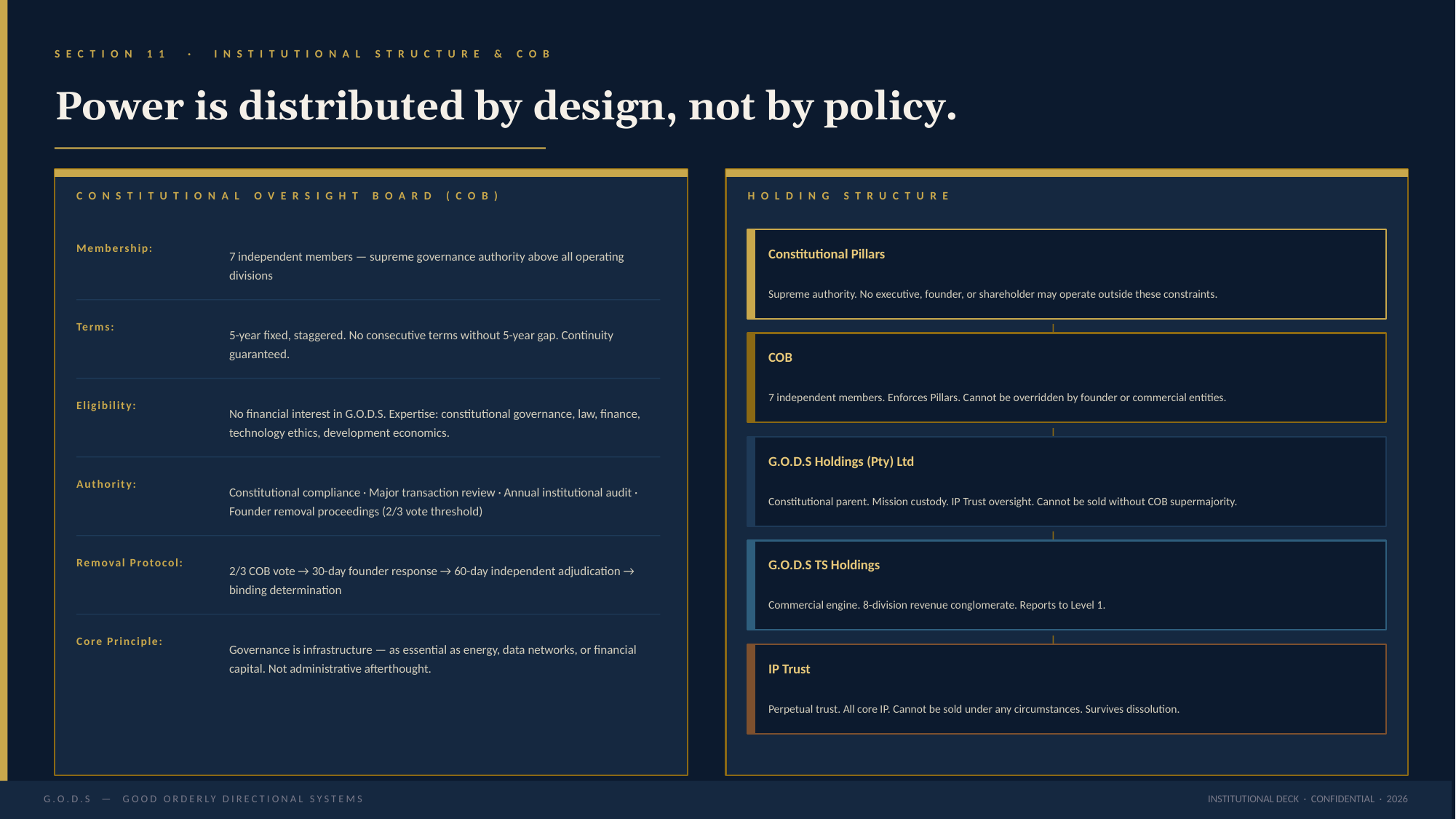

SECTION 11  ·  INSTITUTIONAL STRUCTURE & COB
Power is distributed by design, not by policy.

CONSTITUTIONAL OVERSIGHT BOARD (COB)
HOLDING STRUCTURE

7 independent members — supreme governance authority above all operating divisions
Membership:
Constitutional Pillars
Supreme authority. No executive, founder, or shareholder may operate outside these constraints.

5-year fixed, staggered. No consecutive terms without 5-year gap. Continuity guaranteed.
Terms:
↓

COB
7 independent members. Enforces Pillars. Cannot be overridden by founder or commercial entities.

No financial interest in G.O.D.S. Expertise: constitutional governance, law, finance, technology ethics, development economics.
Eligibility:
↓

G.O.D.S Holdings (Pty) Ltd

Constitutional compliance · Major transaction review · Annual institutional audit · Founder removal proceedings (2/3 vote threshold)
Authority:
Constitutional parent. Mission custody. IP Trust oversight. Cannot be sold without COB supermajority.
↓

2/3 COB vote → 30-day founder response → 60-day independent adjudication → binding determination
G.O.D.S TS Holdings
Removal Protocol:
Commercial engine. 8-division revenue conglomerate. Reports to Level 1.

Governance is infrastructure — as essential as energy, data networks, or financial capital. Not administrative afterthought.
Core Principle:
↓

IP Trust
Perpetual trust. All core IP. Cannot be sold under any circumstances. Survives dissolution.

INSTITUTIONAL DECK  ·  CONFIDENTIAL  ·  2026
G.O.D.S  —  GOOD ORDERLY DIRECTIONAL SYSTEMS